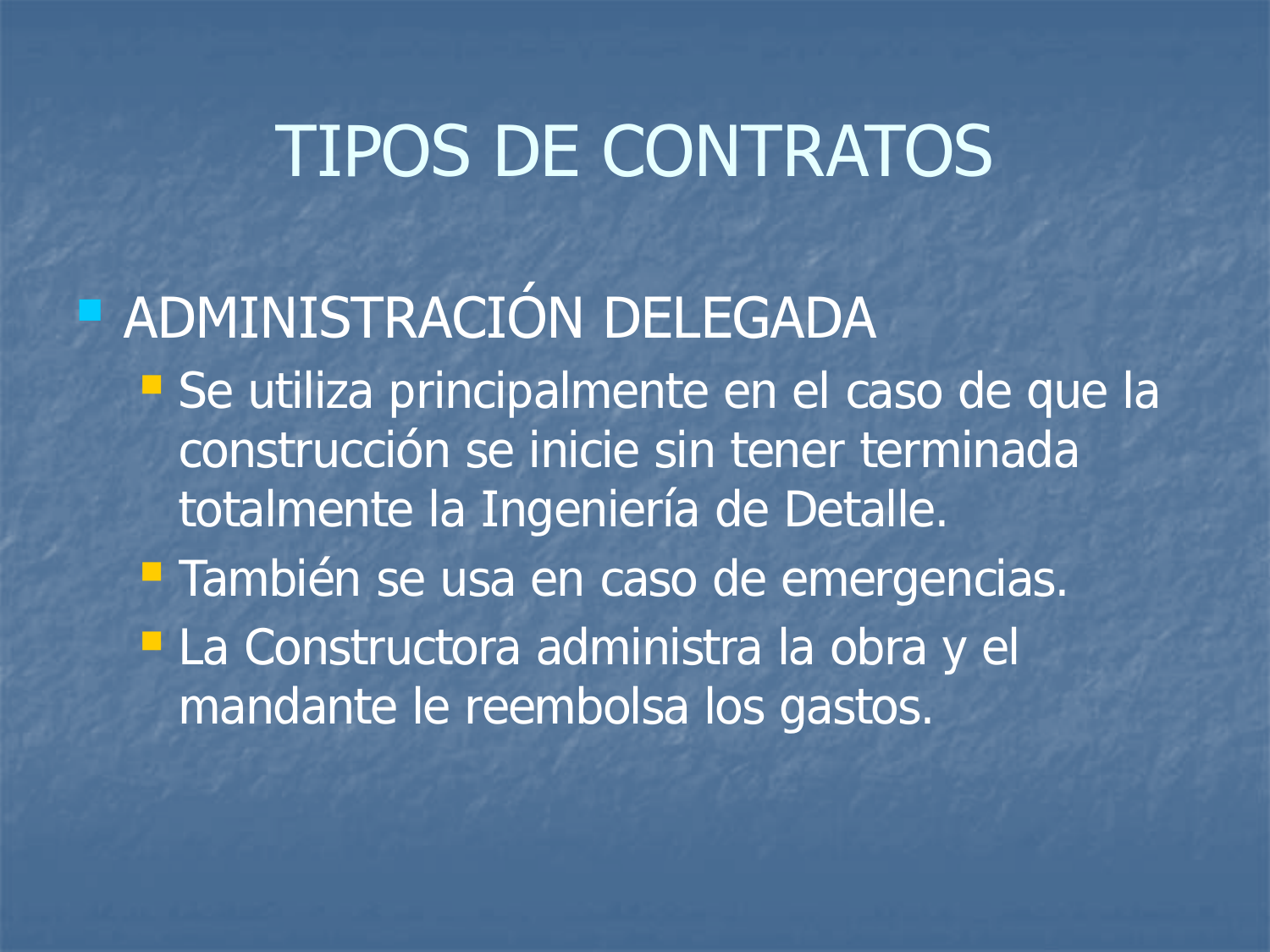

# TIPOS DE CONTRATOS
ADMINISTRACIÓN DELEGADA
Se utiliza principalmente en el caso de que la construcción se inicie sin tener terminada totalmente la Ingeniería de Detalle.
También se usa en caso de emergencias.
La Constructora administra la obra y el mandante le reembolsa los gastos.